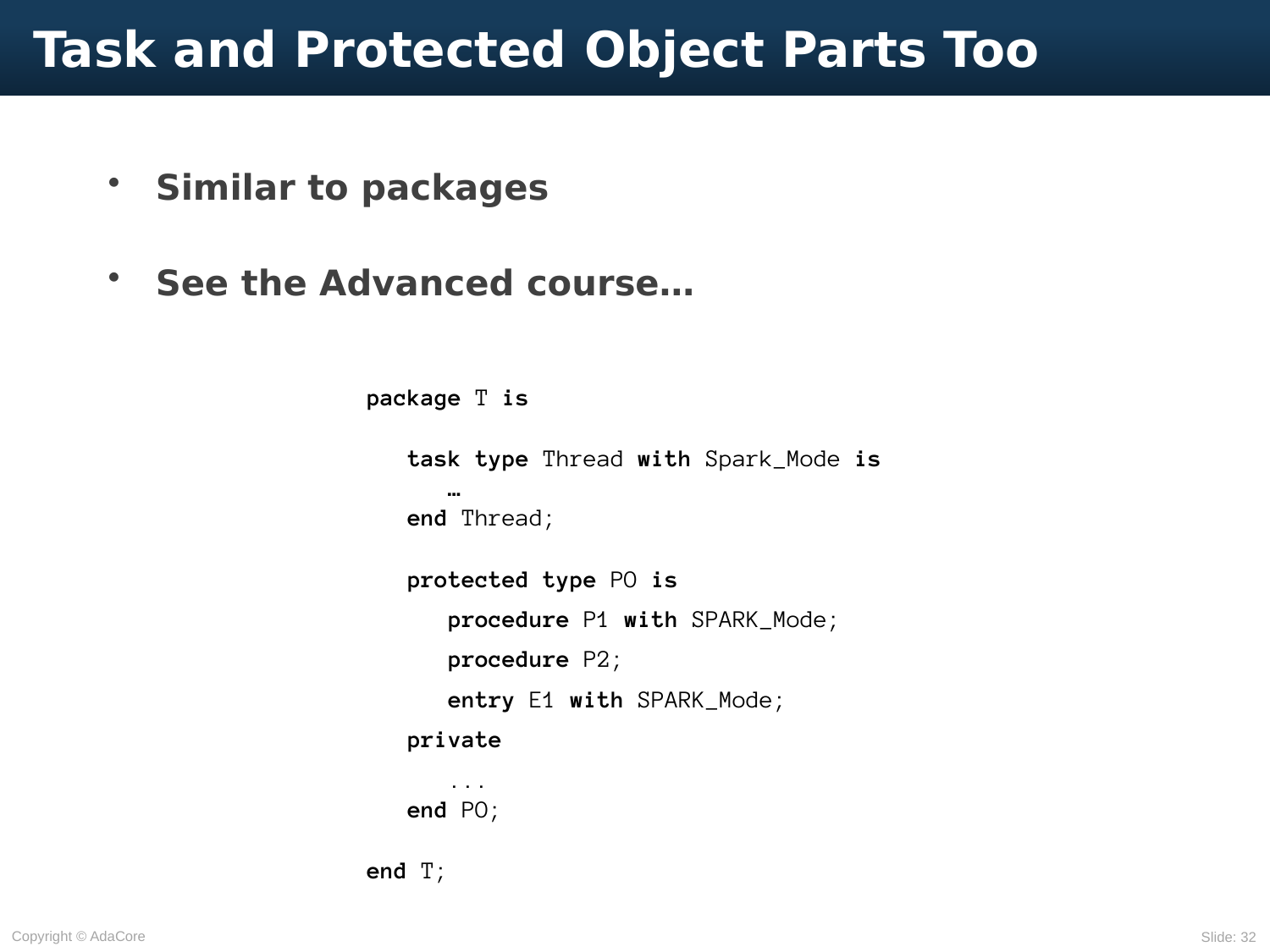

# Task and Protected Object Parts Too
Similar to packages
See the Advanced course…
package T is
   task type Thread with Spark_Mode is
      …
   end Thread;
   protected type PO is
      procedure P1 with SPARK_Mode;
      procedure P2;
      entry E1 with SPARK_Mode;
   private
      ...
   end PO;
end T;